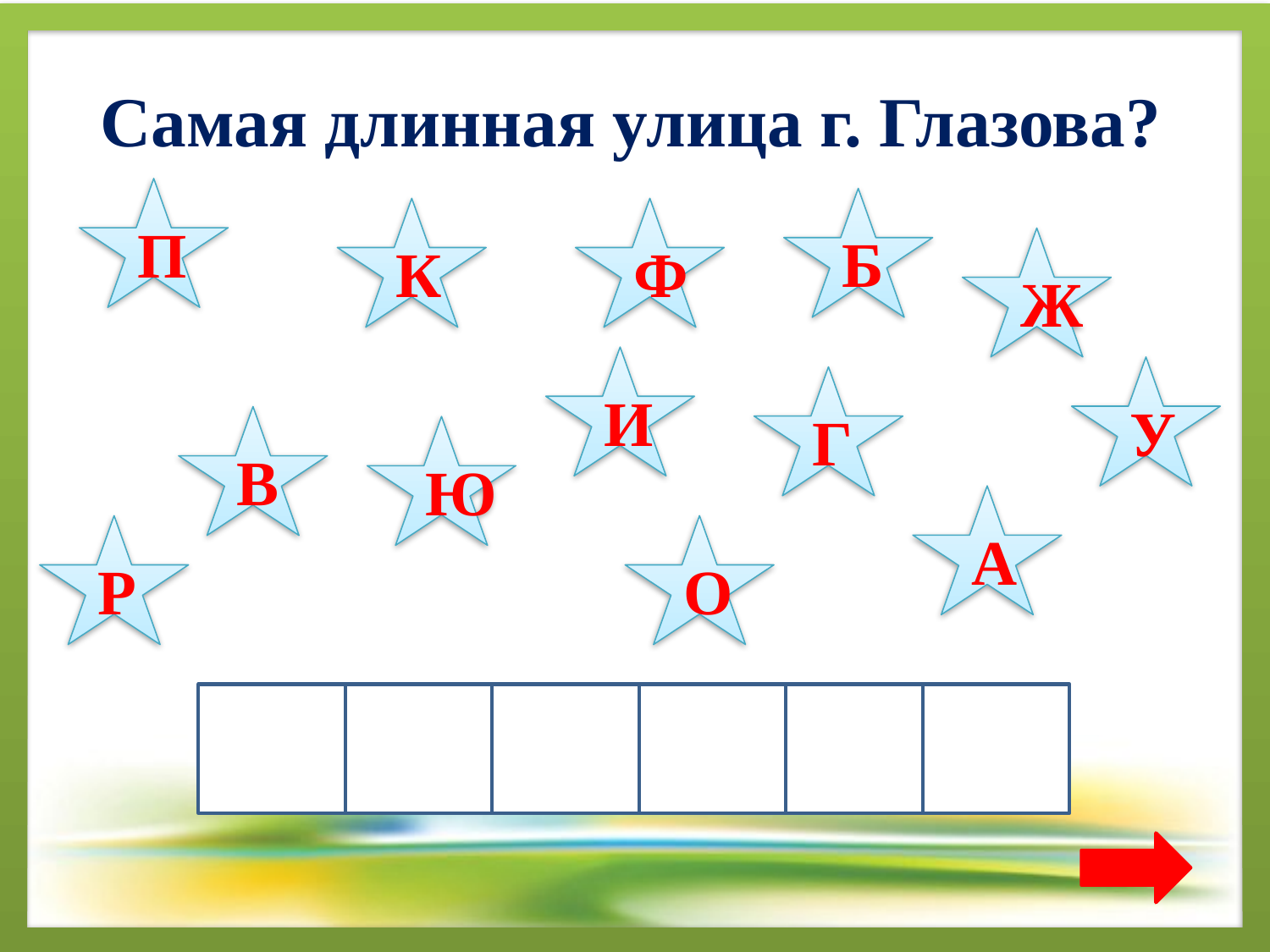

# Самая длинная улица г. Глазова?
П
Б
К
Ф
Ж
И
У
Г
В
Ю
А
Р
О
СМ
СМ
СМ
СМ
СМ
СМ